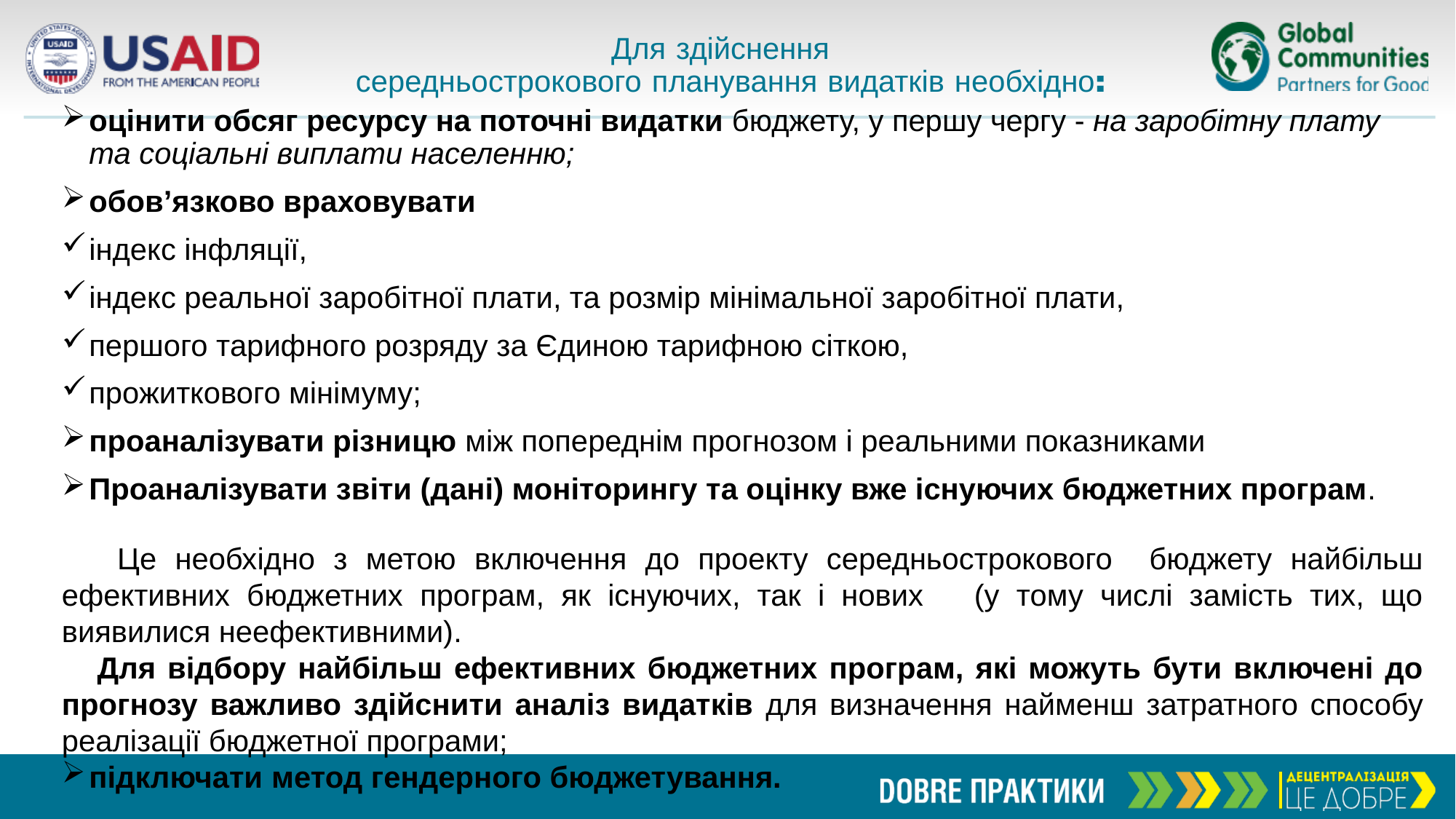

# Для здійснення середньострокового планування видатків необхідно:
оцінити обсяг ресурсу на поточні видатки бюджету, у першу чергу - на заробітну плату та соціальні виплати населенню;
обов’язково враховувати
індекс інфляції,
індекс реальної заробітної плати, та розмір мінімальної заробітної плати,
першого тарифного розряду за Єдиною тарифною сіткою,
прожиткового мінімуму;
проаналізувати різницю між попереднім прогнозом і реальними показниками
Проаналізувати звіти (дані) моніторингу та оцінку вже існуючих бюджетних програм.
   Це необхідно з метою включення до проекту середньострокового  бюджету найбільш ефективних бюджетних програм, як існуючих, так і нових   (у тому числі замість тих, що виявилися неефективними).
   Для відбору найбільш ефективних бюджетних програм, які можуть бути включені до прогнозу важливо здійснити аналіз видатків для визначення найменш затратного способу реалізації бюджетної програми;
підключати метод гендерного бюджетування.